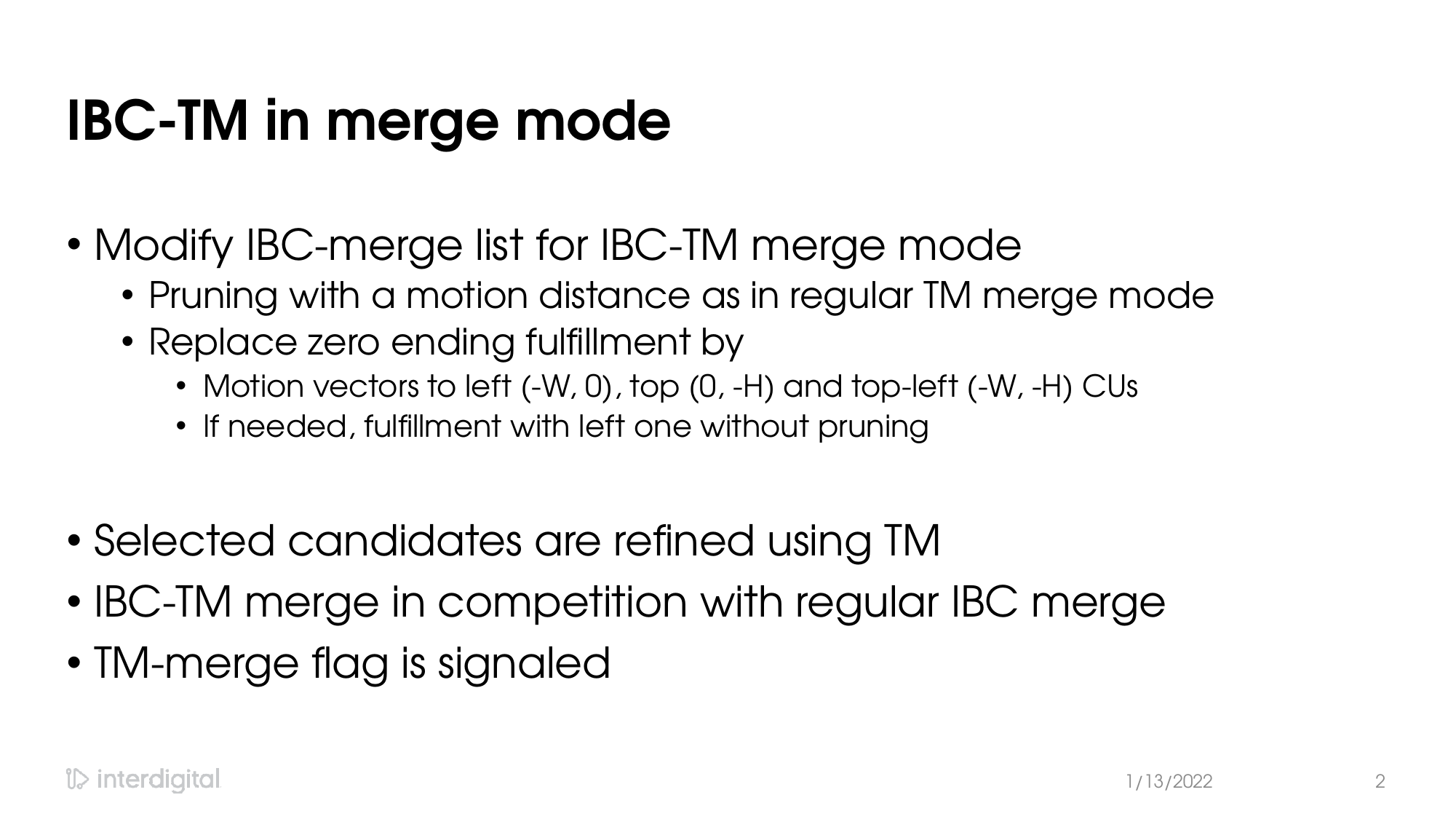

# IBC-TM in merge mode
Modify IBC-merge list for IBC-TM merge mode
Pruning with a motion distance as in regular TM merge mode
Replace zero ending fulfillment by
Motion vectors to left (-W, 0), top (0, -H) and top-left (-W, -H) CUs
If needed, fulfillment with left one without pruning

Selected candidates are refined using TM
IBC-TM merge in competition with regular IBC merge
TM-merge flag is signaled
1/13/2022
2